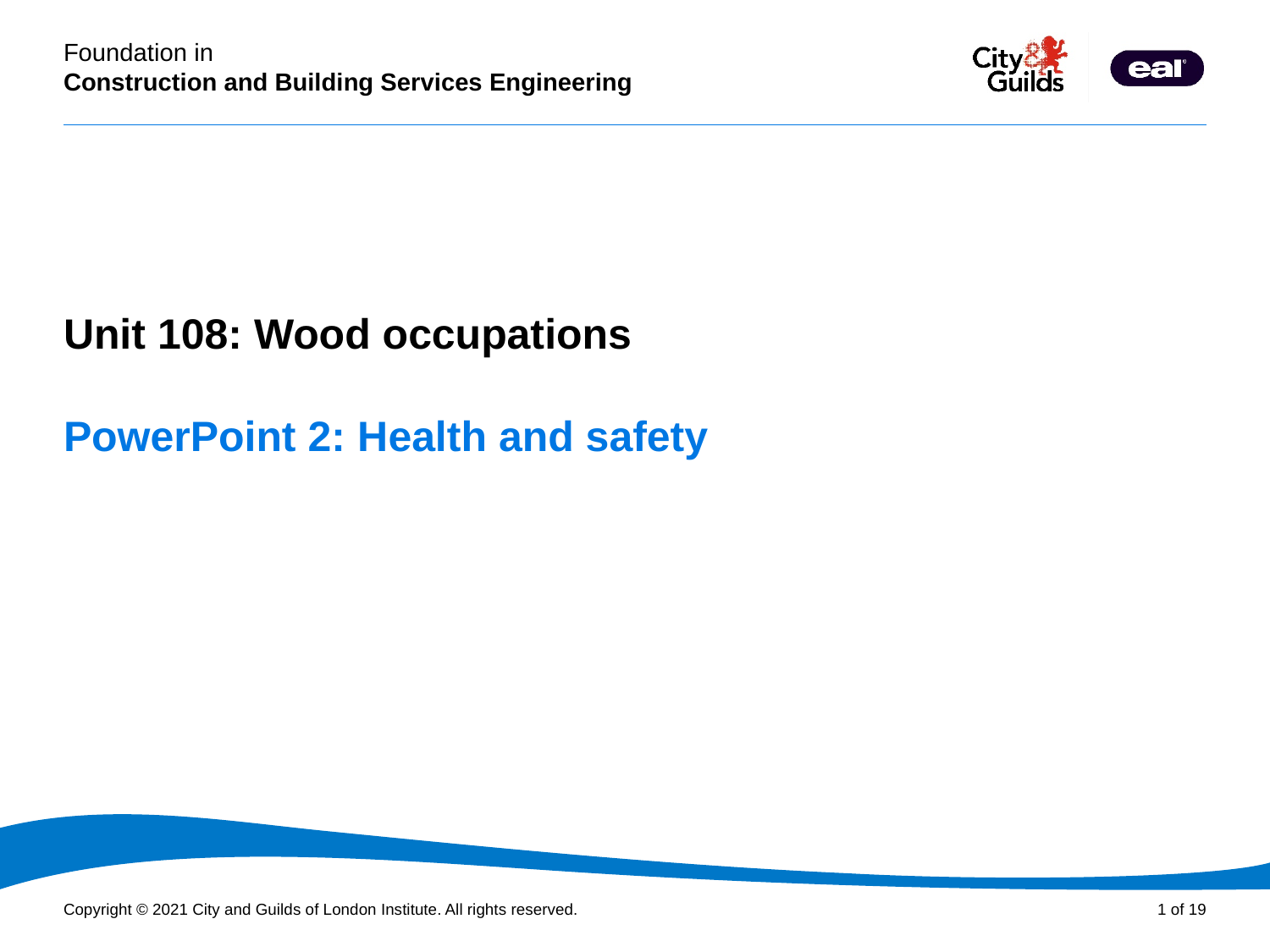

PowerPoint presentation
Unit 108: Wood occupations
# PowerPoint 2: Health and safety